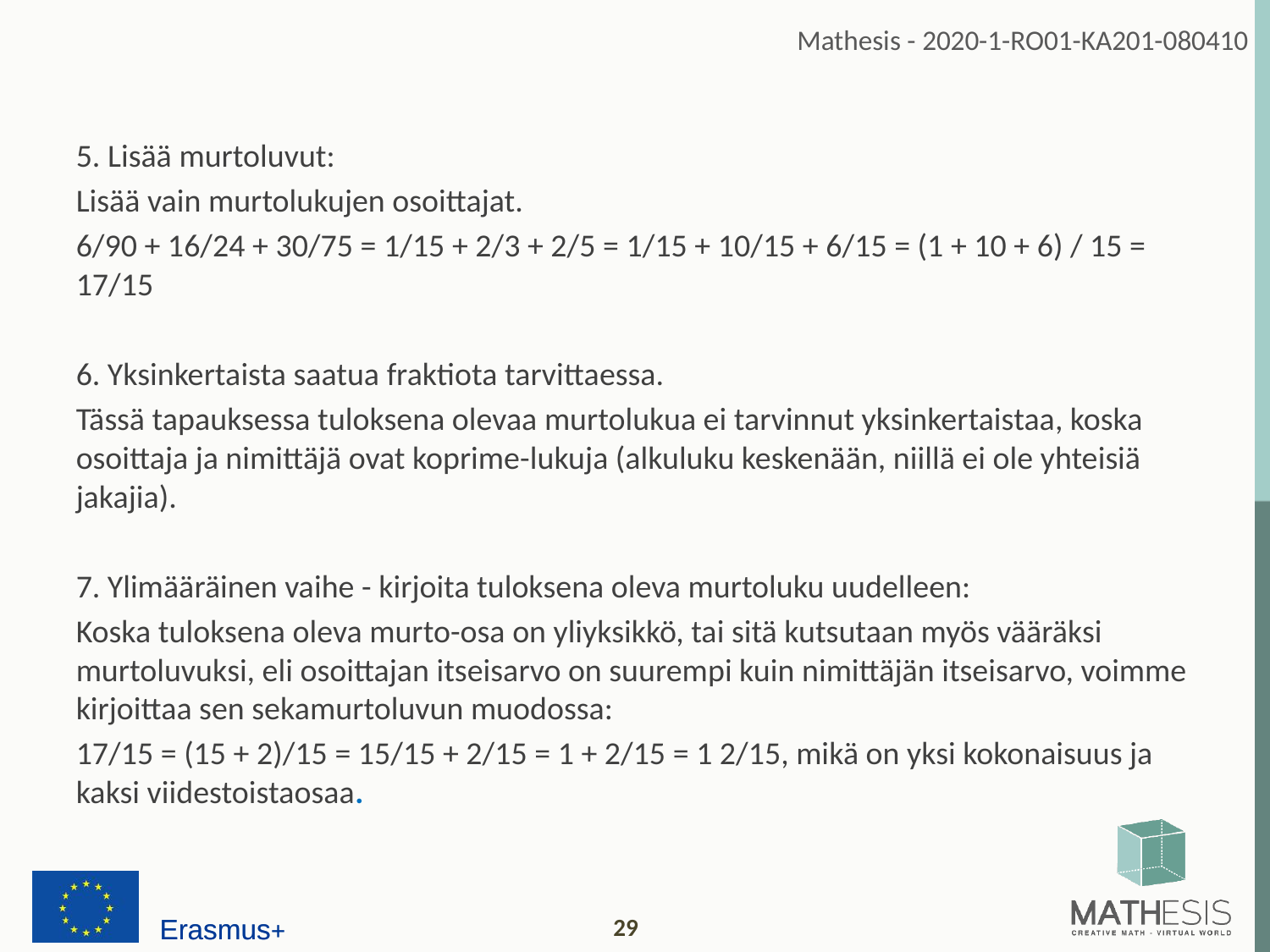

5. Lisää murtoluvut:
Lisää vain murtolukujen osoittajat.
6/90 + 16/24 + 30/75 = 1/15 + 2/3 + 2/5 = 1/15 + 10/15 + 6/15 = (1 + 10 + 6) / 15 = 17/15

6. Yksinkertaista saatua fraktiota tarvittaessa.
Tässä tapauksessa tuloksena olevaa murtolukua ei tarvinnut yksinkertaistaa, koska osoittaja ja nimittäjä ovat koprime-lukuja (alkuluku keskenään, niillä ei ole yhteisiä jakajia).

7. Ylimääräinen vaihe - kirjoita tuloksena oleva murtoluku uudelleen:
Koska tuloksena oleva murto-osa on yliyksikkö, tai sitä kutsutaan myös vääräksi murtoluvuksi, eli osoittajan itseisarvo on suurempi kuin nimittäjän itseisarvo, voimme kirjoittaa sen sekamurtoluvun muodossa:
17/15 = (15 + 2)/15 = 15/15 + 2/15 = 1 + 2/15 = 1 2/15, mikä on yksi kokonaisuus ja kaksi viidestoistaosaa.